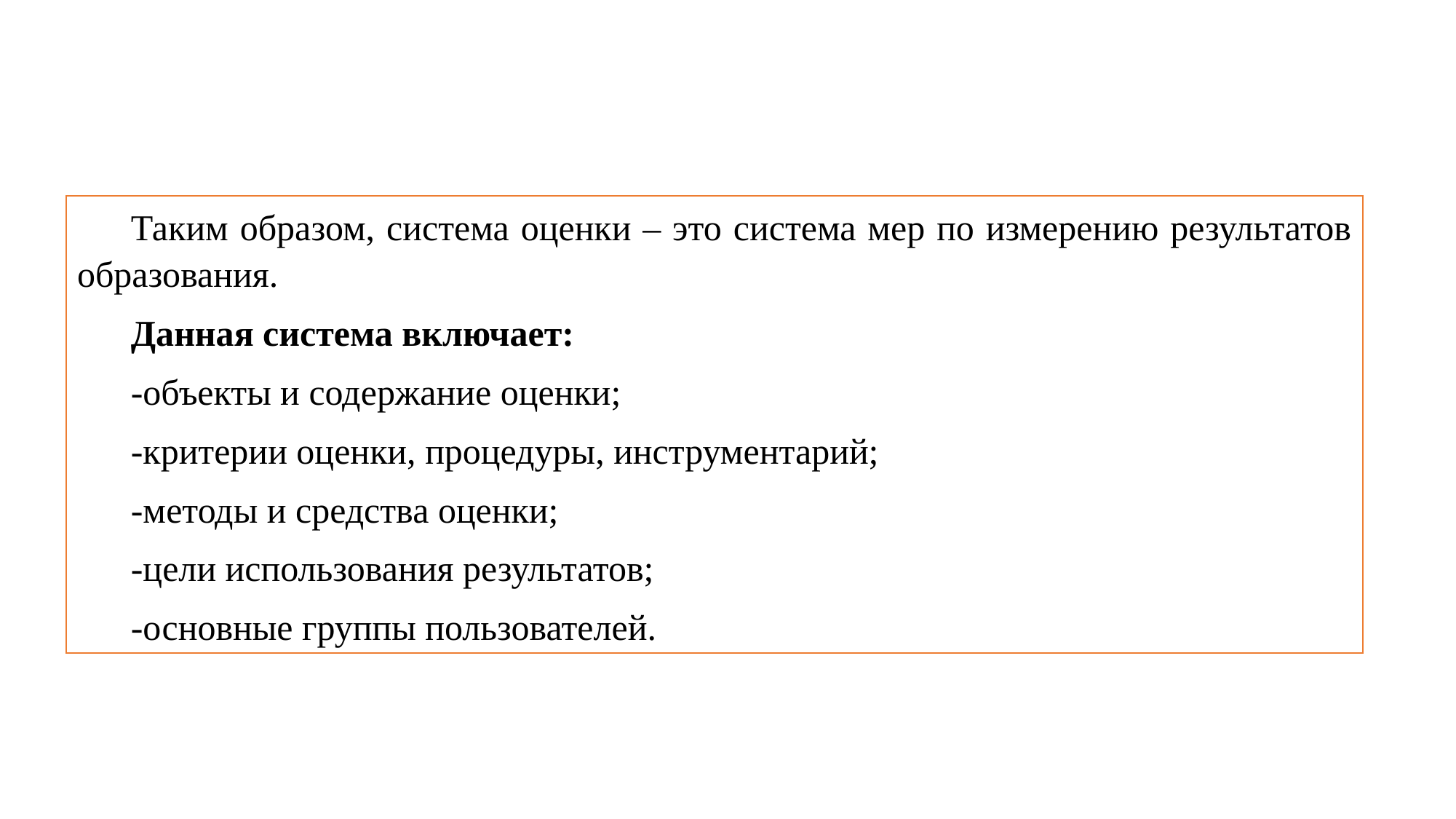

Таким образом, система оценки – это система мер по измерению результатов образования.
Данная система включает:
-объекты и содержание оценки;
-критерии оценки, процедуры, инструментарий;
-методы и средства оценки;
-цели использования результатов;
-основные группы пользователей.